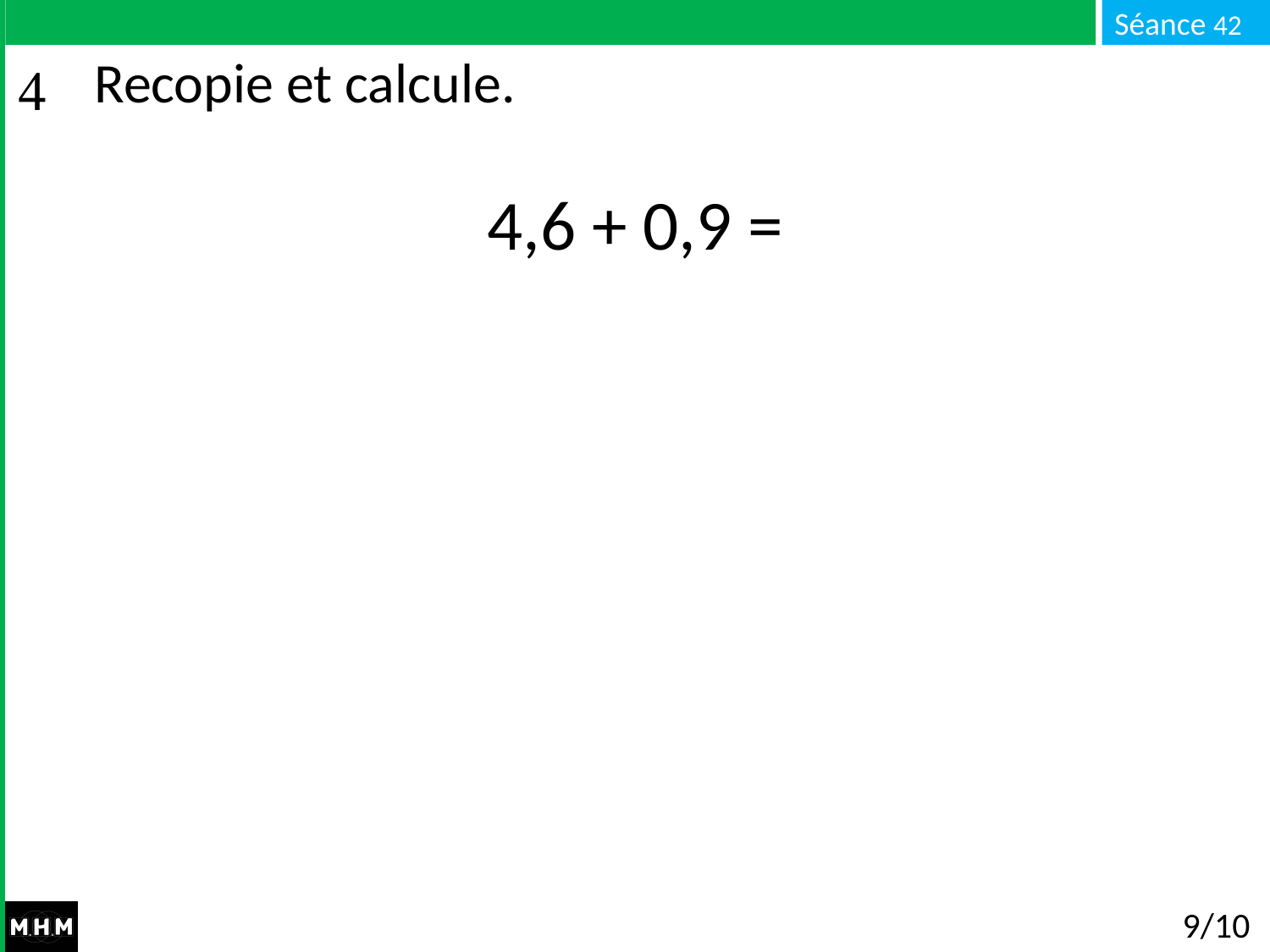

# Recopie et calcule.
4,6 + 0,9 =
9/10